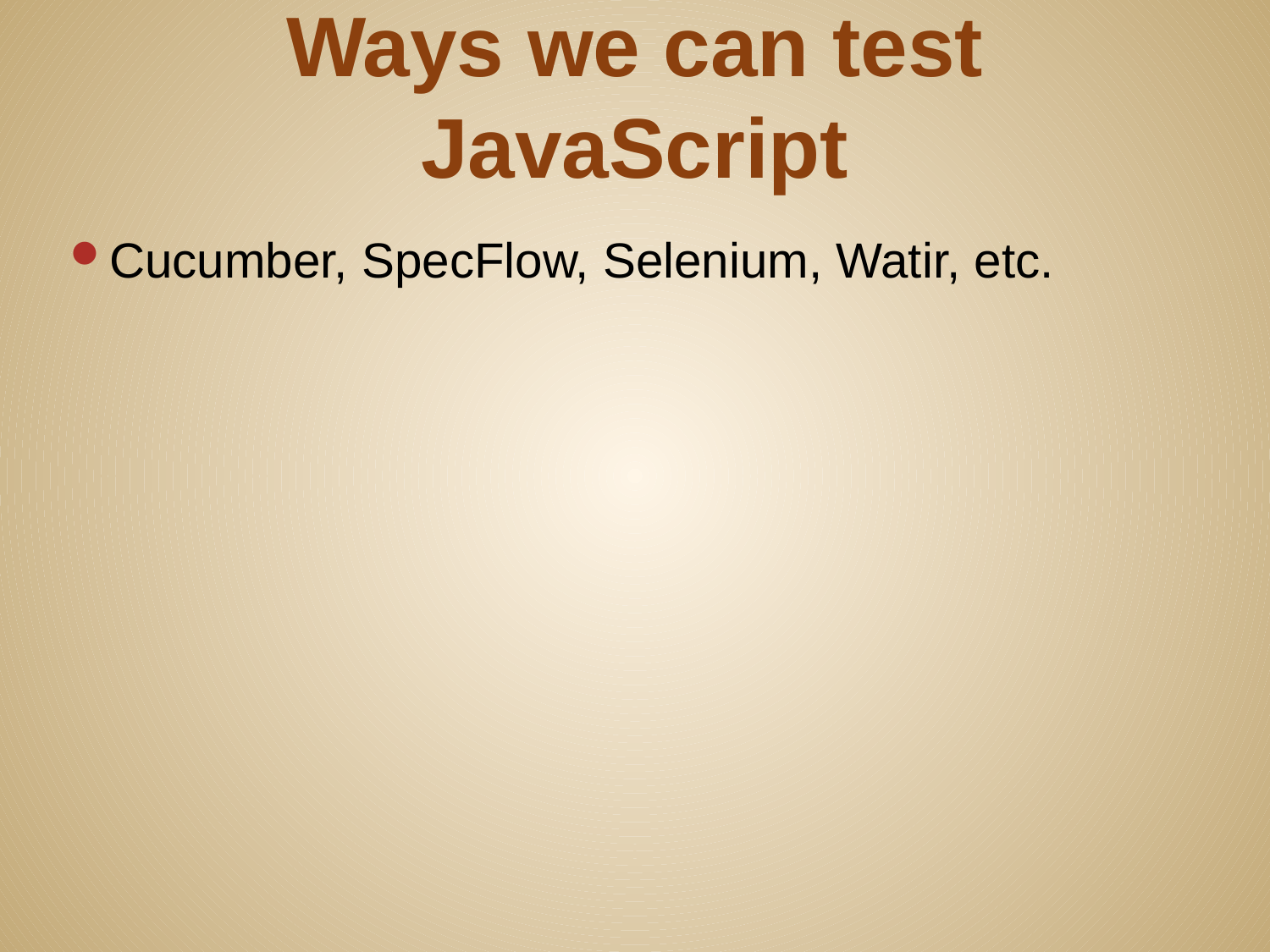

# Ways we can test JavaScript
Cucumber, SpecFlow, Selenium, Watir, etc.